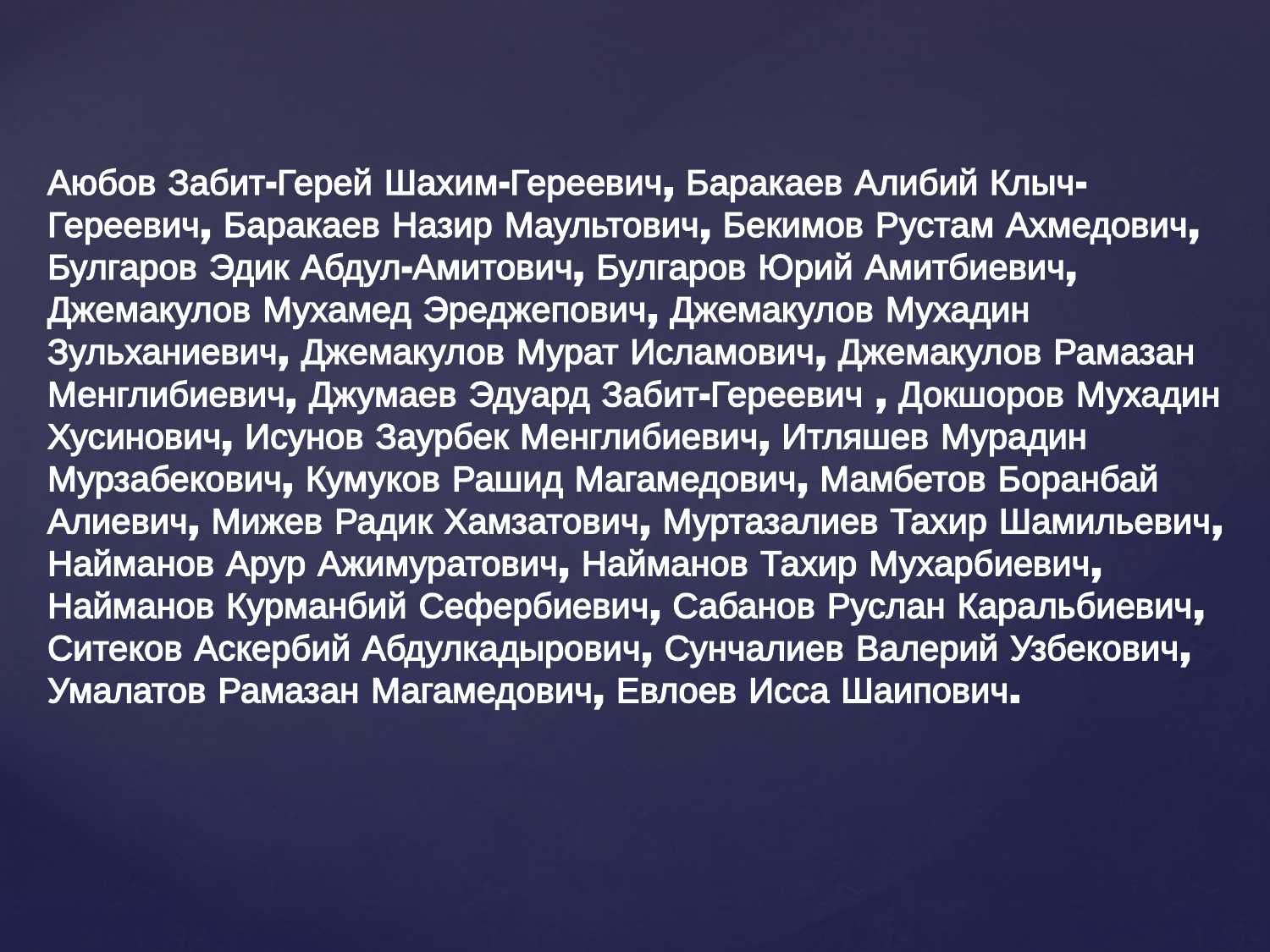

Аюбов Забит-Герей Шахим-Гереевич, Баракаев Алибий Клыч-Гереевич, Баракаев Назир Маультович, Бекимов Рустам Ахмедович, Булгаров Эдик Абдул-Амитович, Булгаров Юрий Амитбиевич, Джемакулов Мухамед Эреджепович, Джемакулов Мухадин Зульханиевич, Джемакулов Мурат Исламович, Джемакулов Рамазан Менглибиевич, Джумаев Эдуард Забит-Гереевич , Докшоров Мухадин Хусинович, Исунов Заурбек Менглибиевич, Итляшев Мурадин Мурзабекович, Кумуков Рашид Магамедович, Мамбетов Боранбай Алиевич, Мижев Радик Хамзатович, Муртазалиев Тахир Шамильевич, Найманов Арур Ажимуратович, Найманов Тахир Мухарбиевич, Найманов Курманбий Сефербиевич, Сабанов Руслан Каральбиевич, Ситеков Аскербий Абдулкадырович, Сунчалиев Валерий Узбекович, Умалатов Рамазан Магамедович, Евлоев Исса Шаипович.